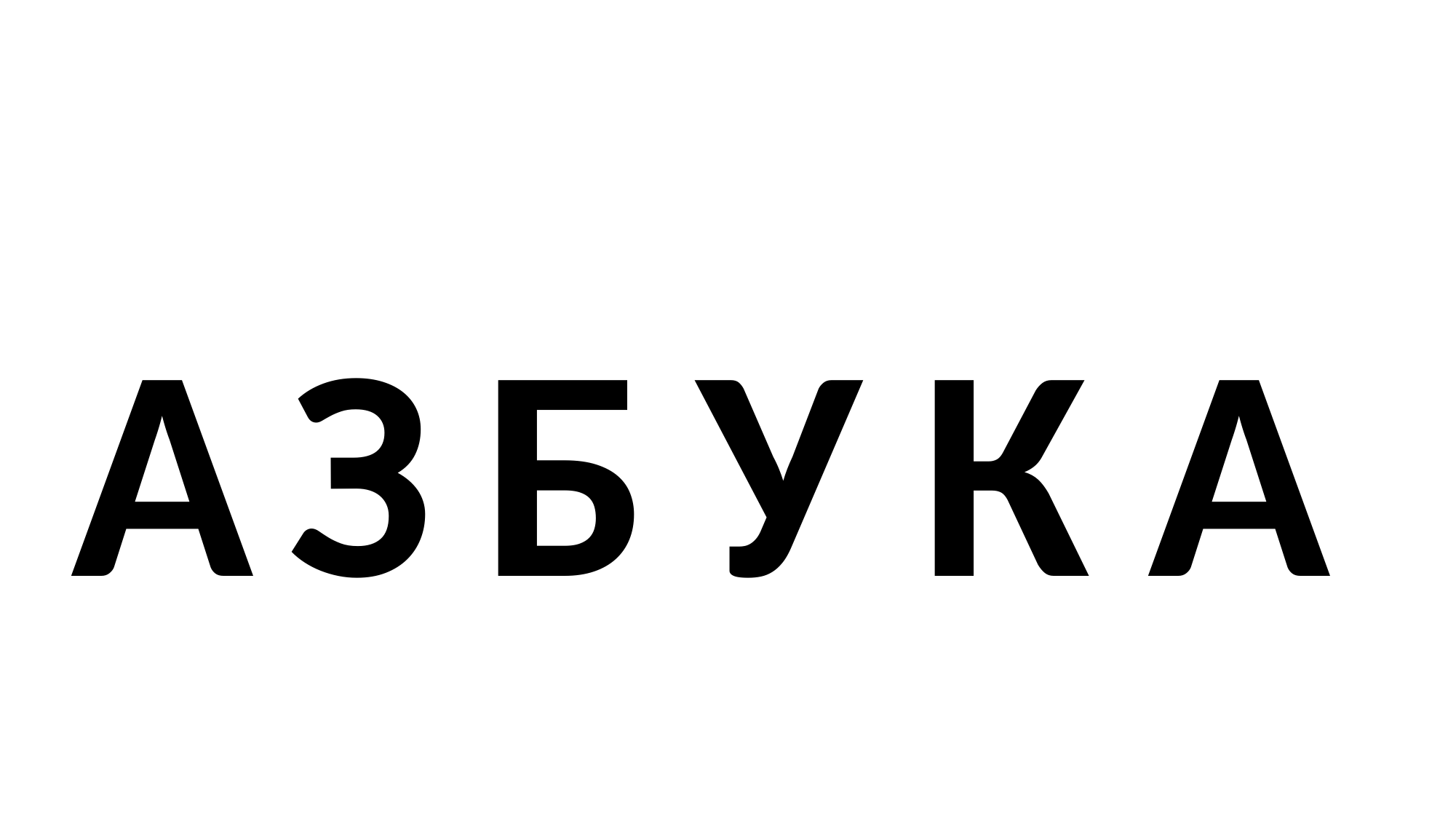

#

А
З
Б
У
К
А